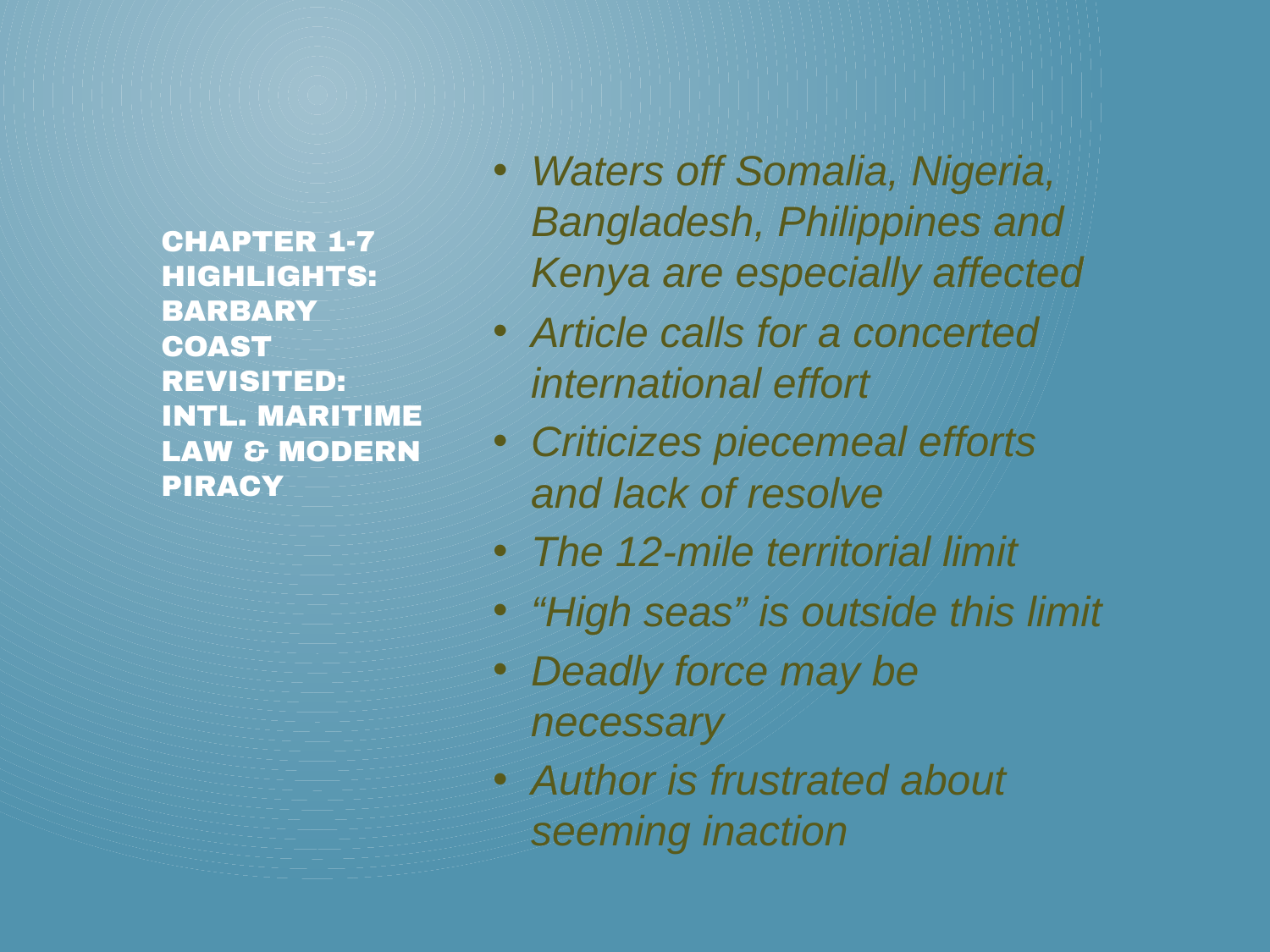

Waters off Somalia, Nigeria, Bangladesh, Philippines and Kenya are especially affected
Article calls for a concerted international effort
Criticizes piecemeal efforts and lack of resolve
The 12-mile territorial limit
“High seas” is outside this limit
Deadly force may be necessary
Author is frustrated about seeming inaction
# Chapter 1-7 highlights: Barbary coast revisited: intl. maritime law & modern piracy